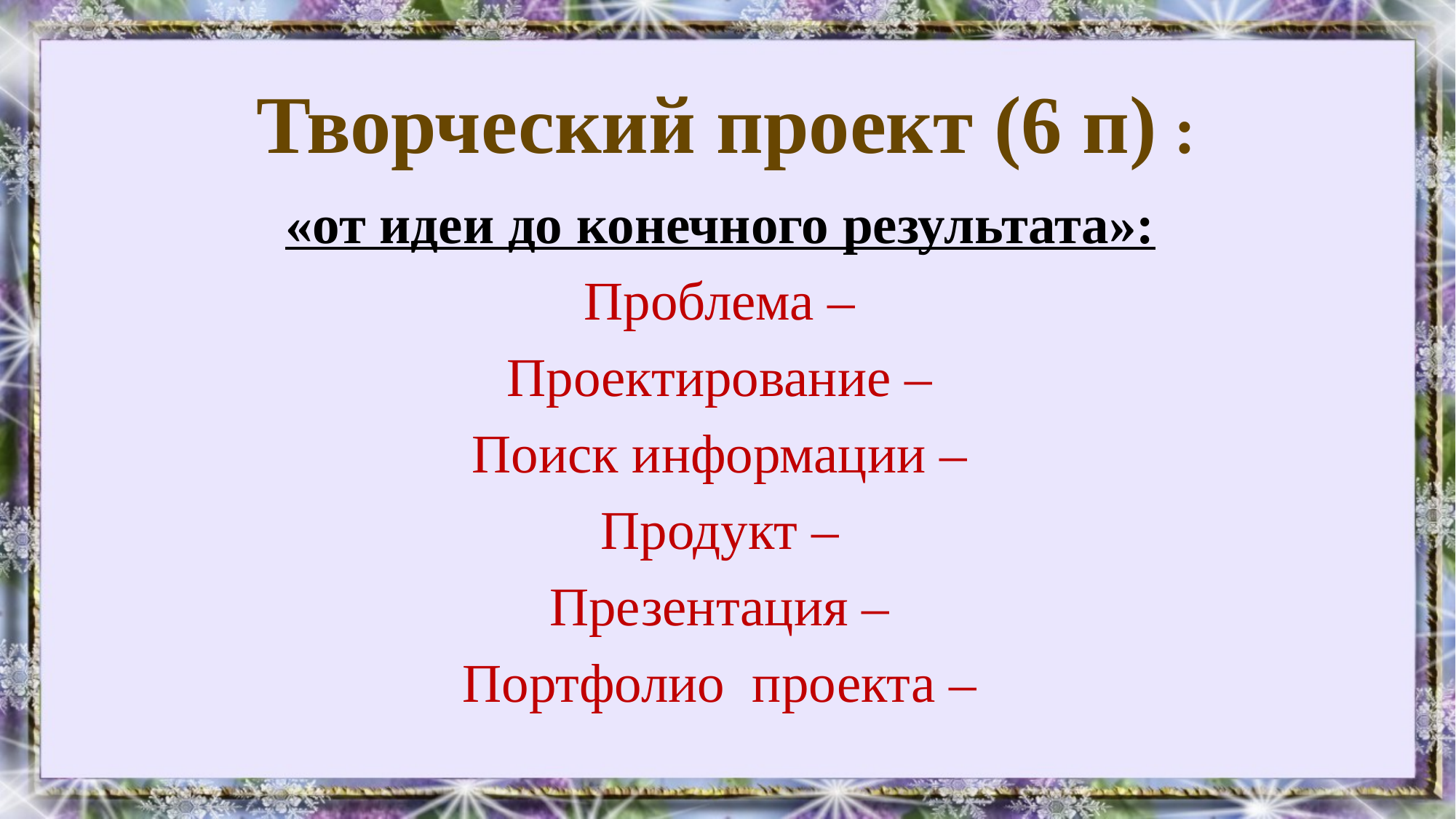

# Творческий проект (6 п) :
«от идеи до конечного результата»:
Проблема –
Проектирование –
Поиск информации –
Продукт –
Презентация –
Портфолио  проекта –